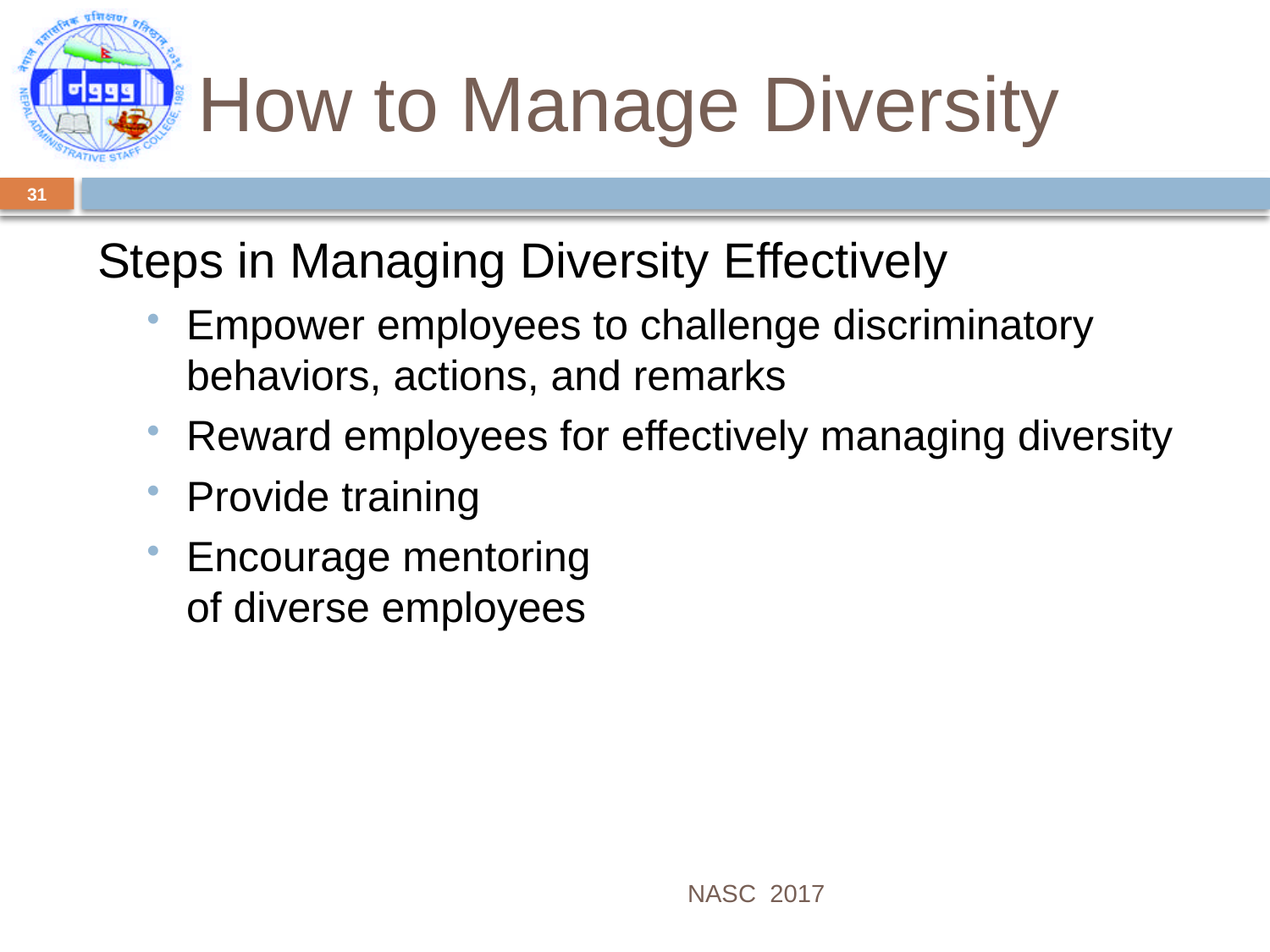

# How to Manage Diversity
31
Steps in Managing Diversity Effectively
Empower employees to challenge discriminatory behaviors, actions, and remarks
Reward employees for effectively managing diversity
Provide training
Encourage mentoring
of diverse employees

NASC  2017